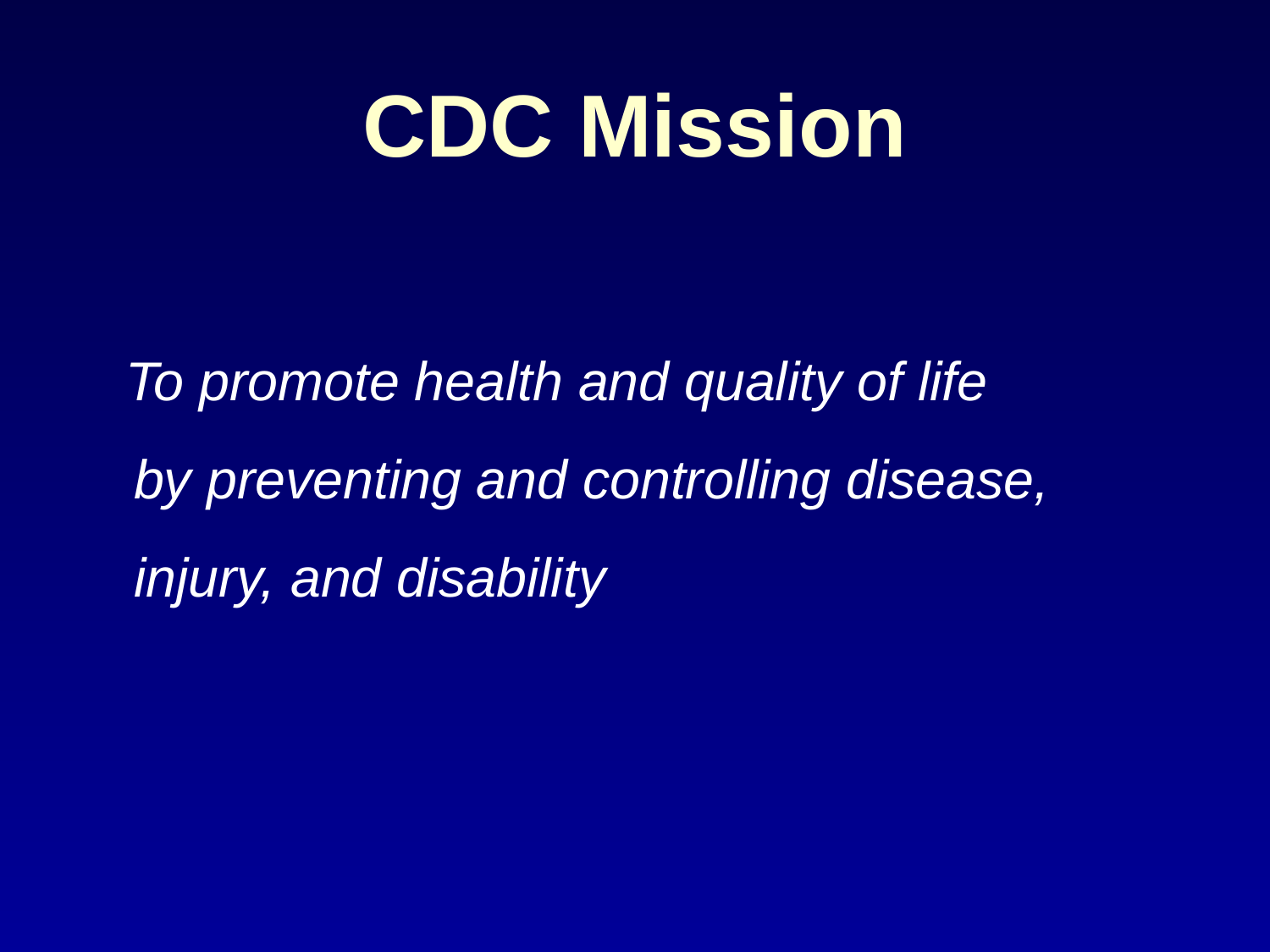

# CDC Mission
To promote health and quality of life
by preventing and controlling disease,
injury, and disability